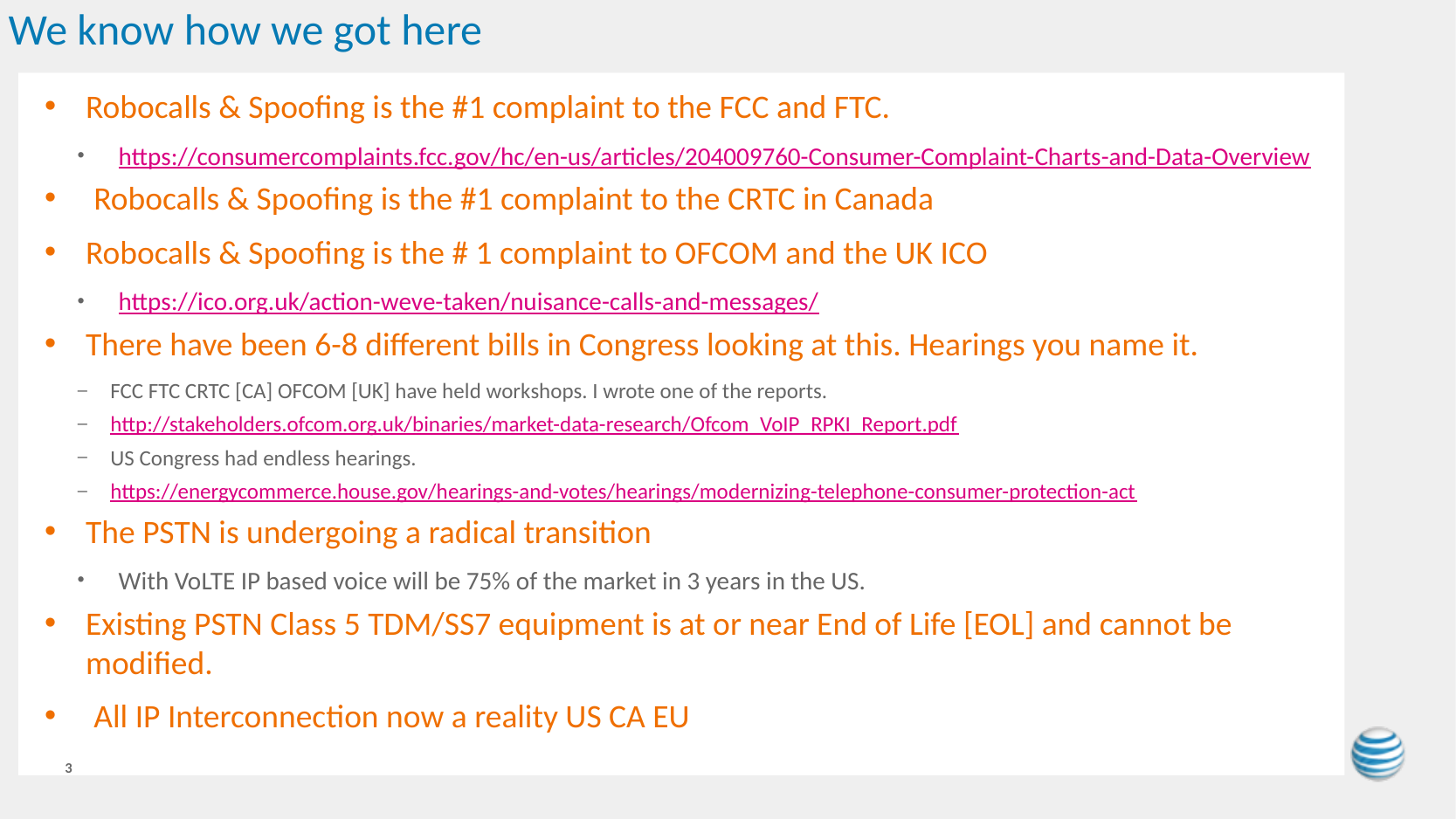

# We know how we got here
Robocalls & Spoofing is the #1 complaint to the FCC and FTC.
https://consumercomplaints.fcc.gov/hc/en-us/articles/204009760-Consumer-Complaint-Charts-and-Data-Overview
Robocalls & Spoofing is the #1 complaint to the CRTC in Canada
Robocalls & Spoofing is the # 1 complaint to OFCOM and the UK ICO
https://ico.org.uk/action-weve-taken/nuisance-calls-and-messages/
There have been 6-8 different bills in Congress looking at this. Hearings you name it.
FCC FTC CRTC [CA] OFCOM [UK] have held workshops. I wrote one of the reports.
http://stakeholders.ofcom.org.uk/binaries/market-data-research/Ofcom_VoIP_RPKI_Report.pdf
US Congress had endless hearings.
https://energycommerce.house.gov/hearings-and-votes/hearings/modernizing-telephone-consumer-protection-act
The PSTN is undergoing a radical transition
With VoLTE IP based voice will be 75% of the market in 3 years in the US.
Existing PSTN Class 5 TDM/SS7 equipment is at or near End of Life [EOL] and cannot be modified.
All IP Interconnection now a reality US CA EU

3